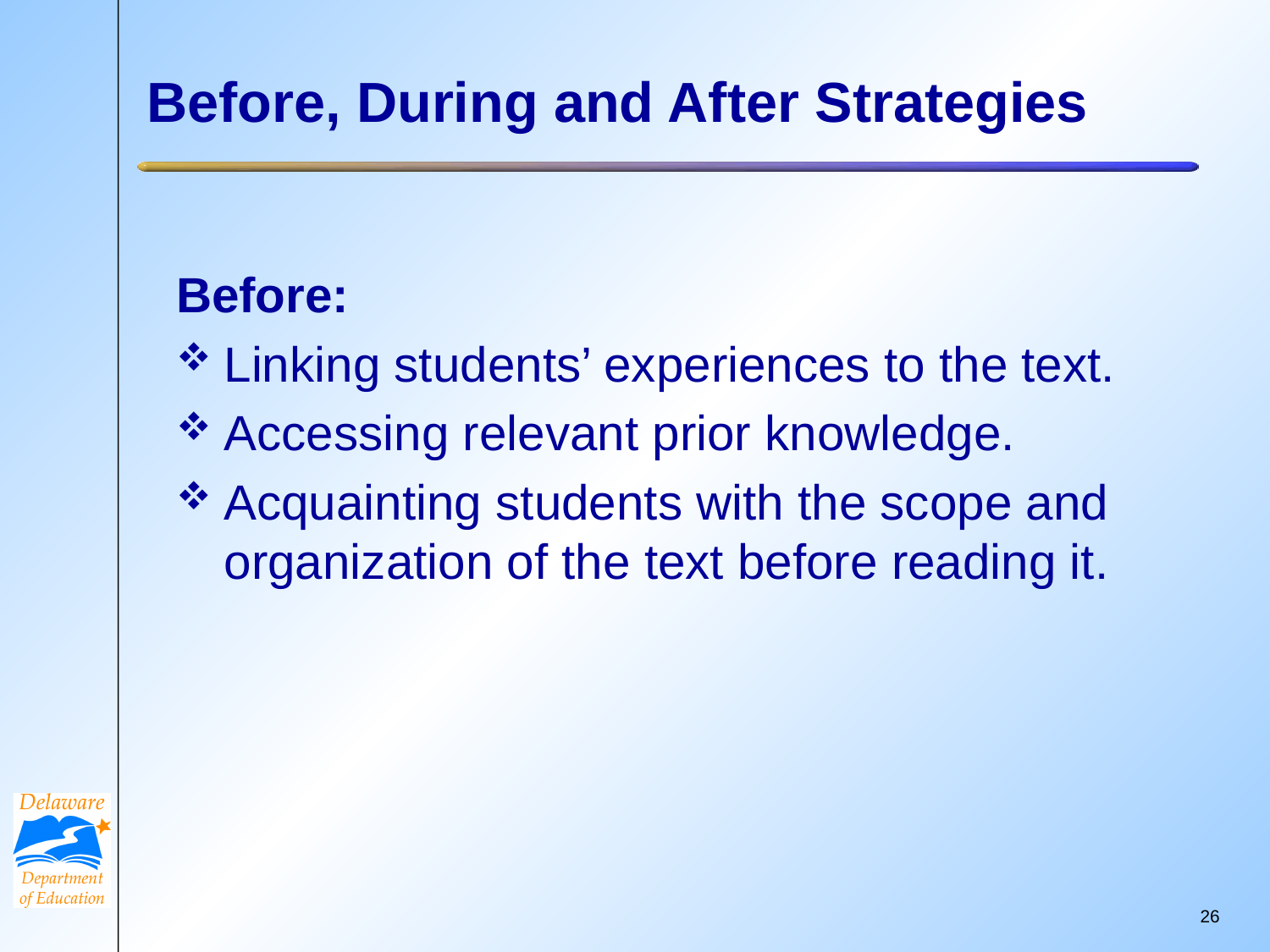

# Before, During and After Strategies
Before:
Linking students’ experiences to the text.
Accessing relevant prior knowledge.
Acquainting students with the scope and organization of the text before reading it.

26